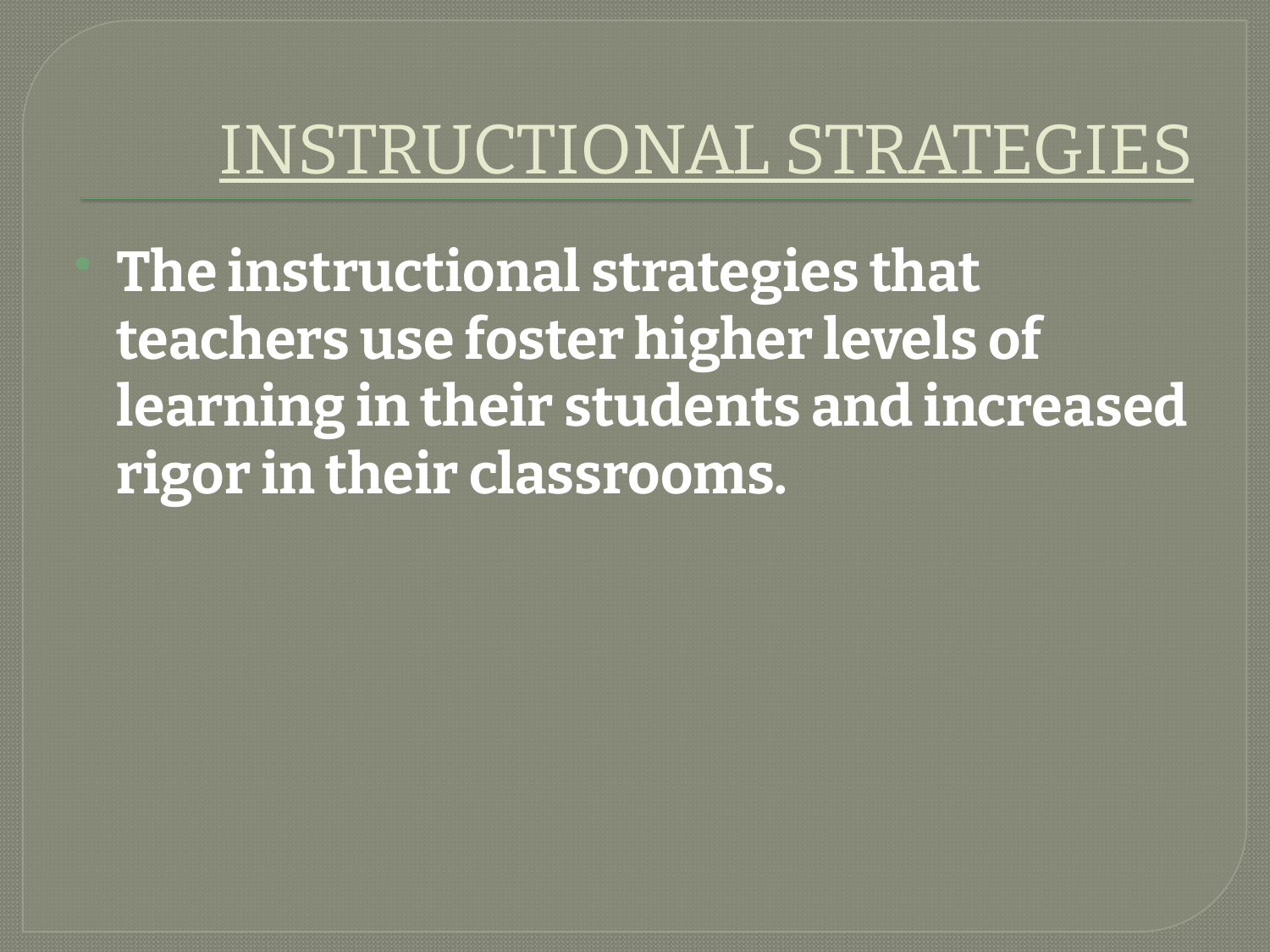

# INSTRUCTIONAL STRATEGIES
The instructional strategies that teachers use foster higher levels of learning in their students and increased rigor in their classrooms.